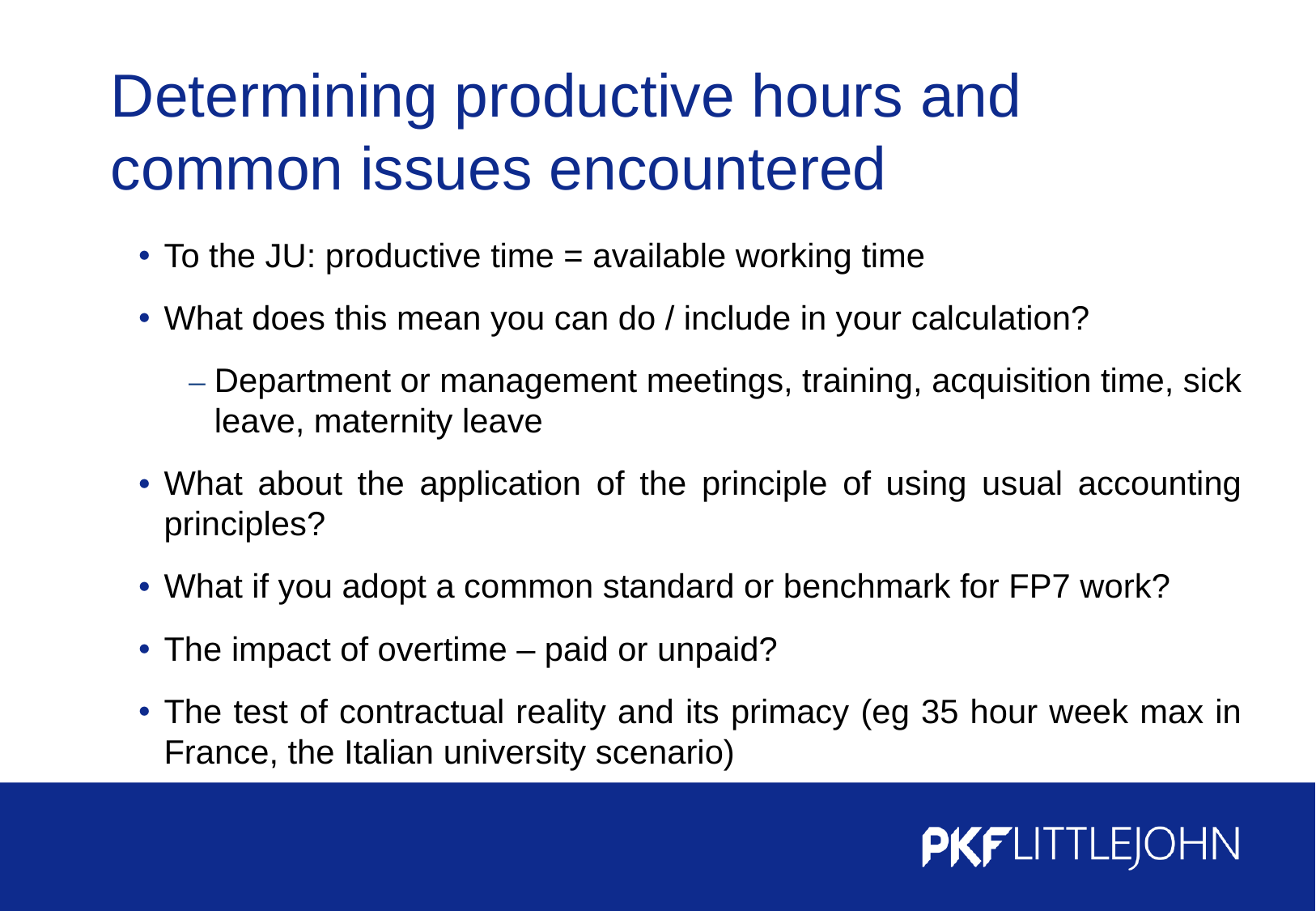

# Determining productive hours and common issues encountered
To the JU: productive time = available working time
What does this mean you can do / include in your calculation?
Department or management meetings, training, acquisition time, sick leave, maternity leave
What about the application of the principle of using usual accounting principles?
What if you adopt a common standard or benchmark for FP7 work?
The impact of overtime – paid or unpaid?
The test of contractual reality and its primacy (eg 35 hour week max in France, the Italian university scenario)